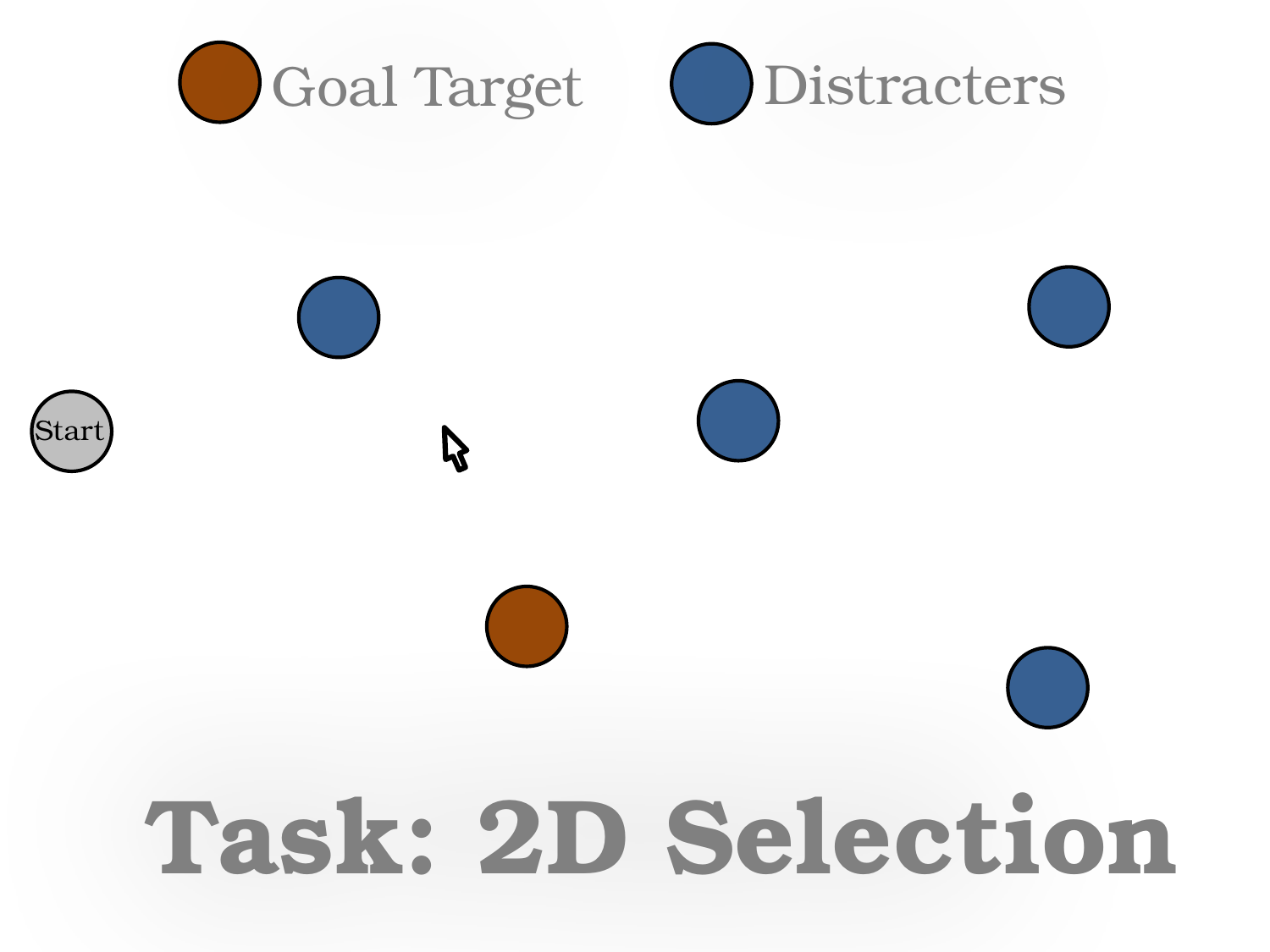

Distracters

Goal Target

Start

Task: 2D Selection